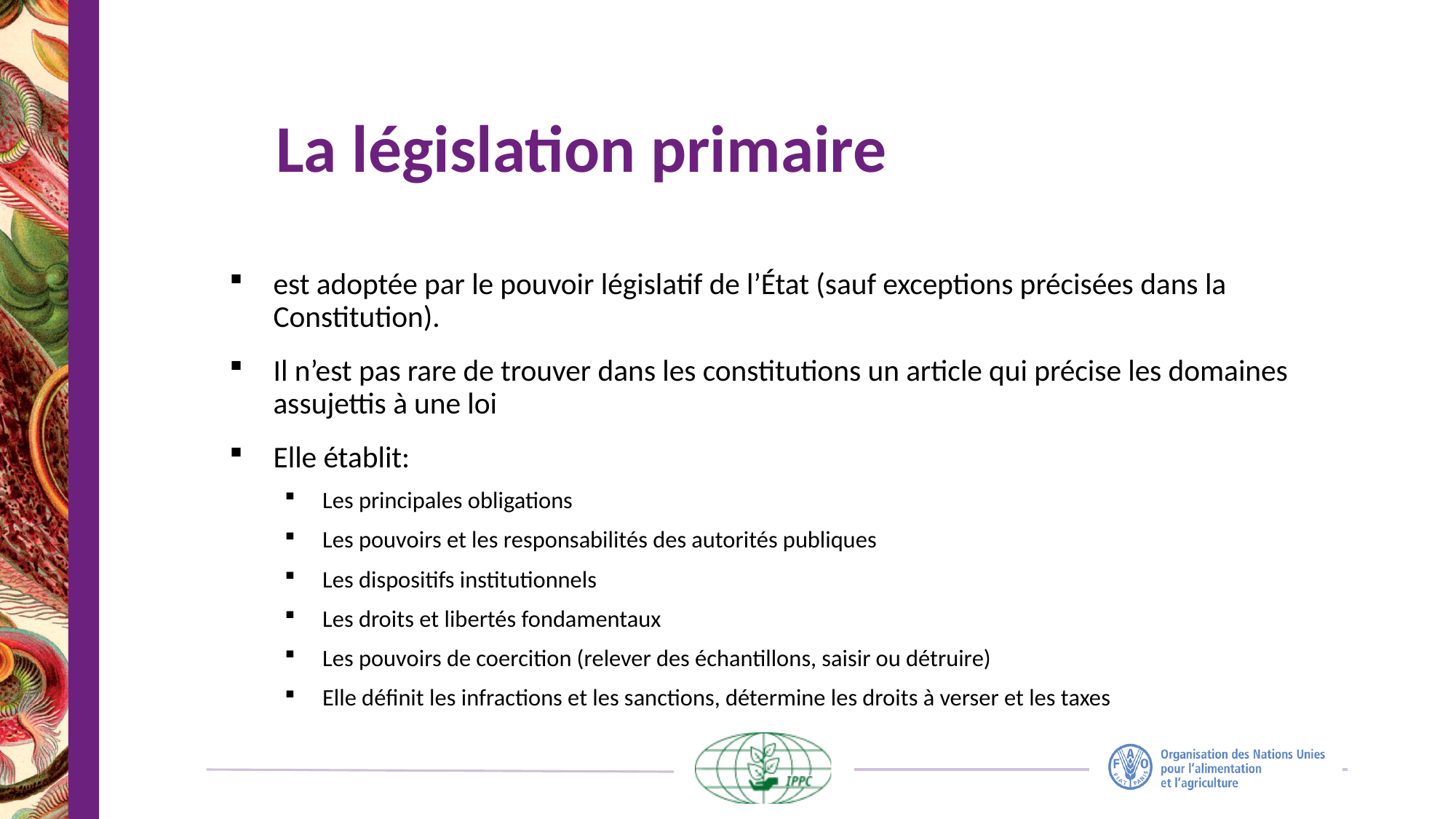

# La législation primaire
est adoptée par le pouvoir législatif de l’État (sauf exceptions précisées dans la Constitution).
Il n’est pas rare de trouver dans les constitutions un article qui précise les domaines assujettis à une loi
Elle établit:
Les principales obligations
Les pouvoirs et les responsabilités des autorités publiques
Les dispositifs institutionnels
Les droits et libertés fondamentaux
Les pouvoirs de coercition (relever des échantillons, saisir ou détruire)
Elle définit les infractions et les sanctions, détermine les droits à verser et les taxes